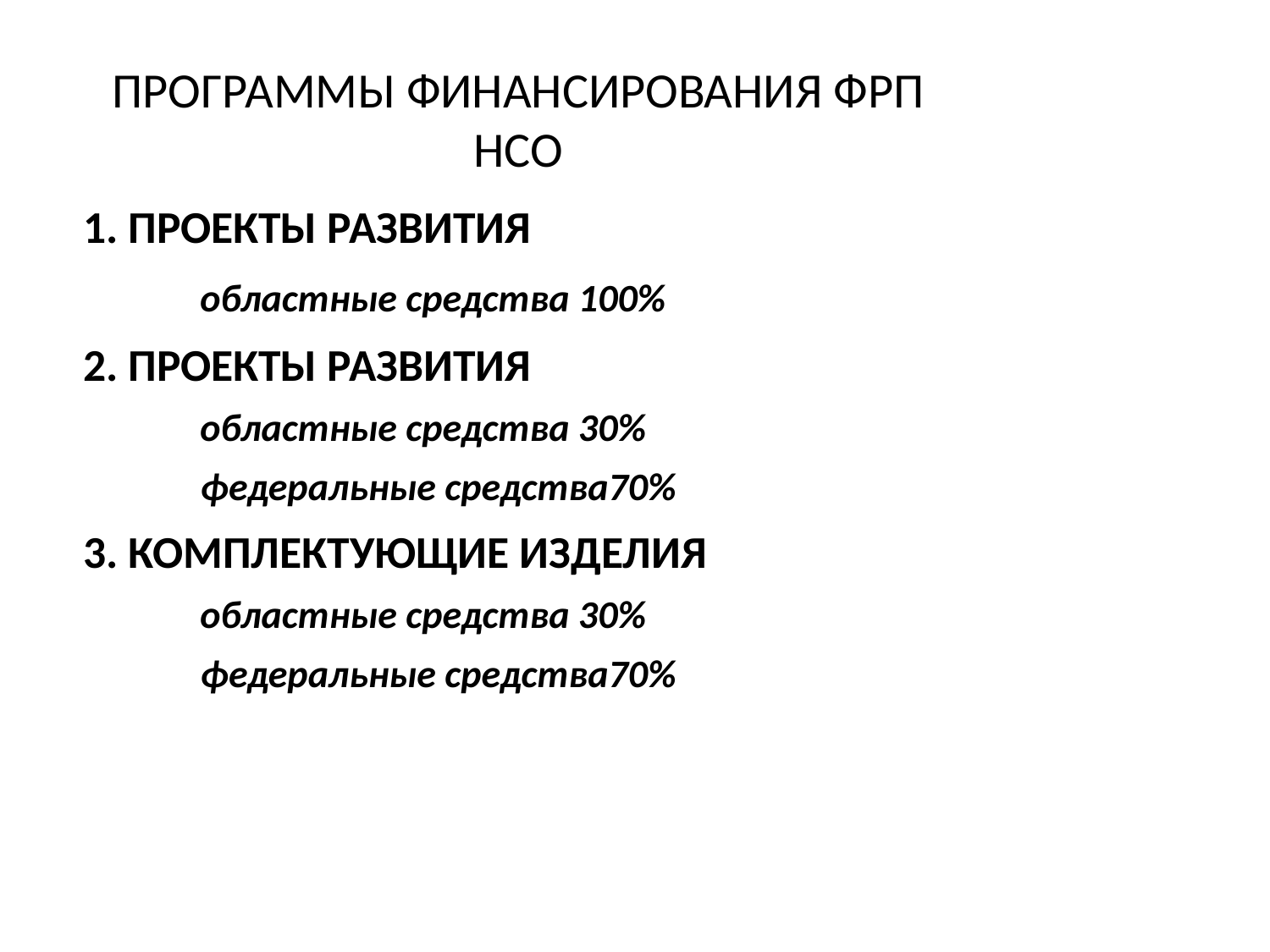

# ПРОГРАММЫ ФИНАНСИРОВАНИЯ ФРП НСО
1. ПРОЕКТЫ РАЗВИТИЯ
				областные средства 100%
2. ПРОЕКТЫ РАЗВИТИЯ
				областные средства 30%
				федеральные средства70%
3. КОМПЛЕКТУЮЩИЕ ИЗДЕЛИЯ
				областные средства 30%
				федеральные средства70%